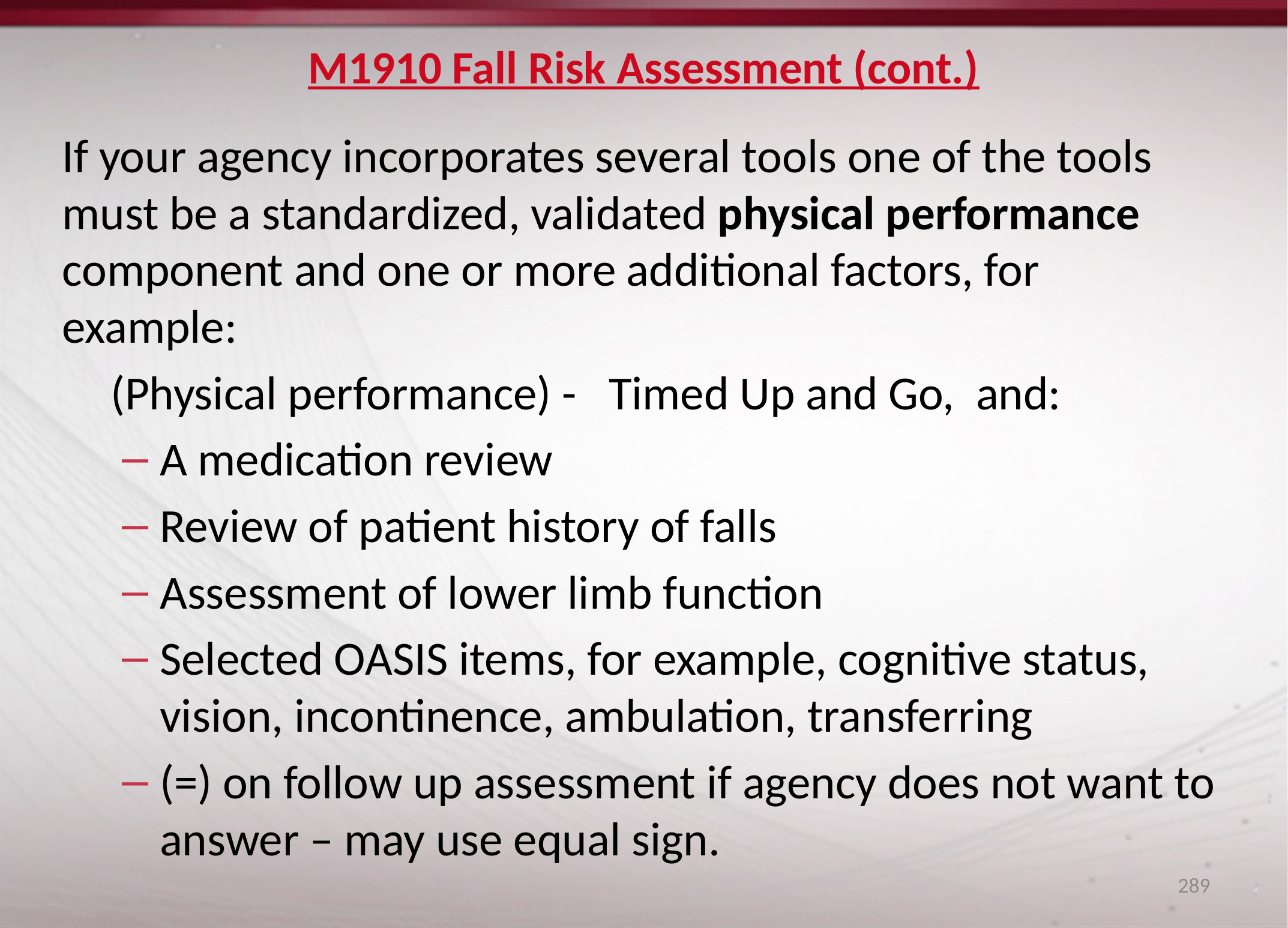

# M1910 Fall Risk Assessment (cont.)
If your agency incorporates several tools one of the tools must be a standardized, validated physical performance  component and one or more additional factors, for example:
    (Physical performance) -   Timed Up and Go,  and:
A medication review
Review of patient history of falls
Assessment of lower limb function
Selected OASIS items, for example, cognitive status, vision, incontinence, ambulation, transferring
(=) on follow up assessment if agency does not want to answer – may use equal sign.

289